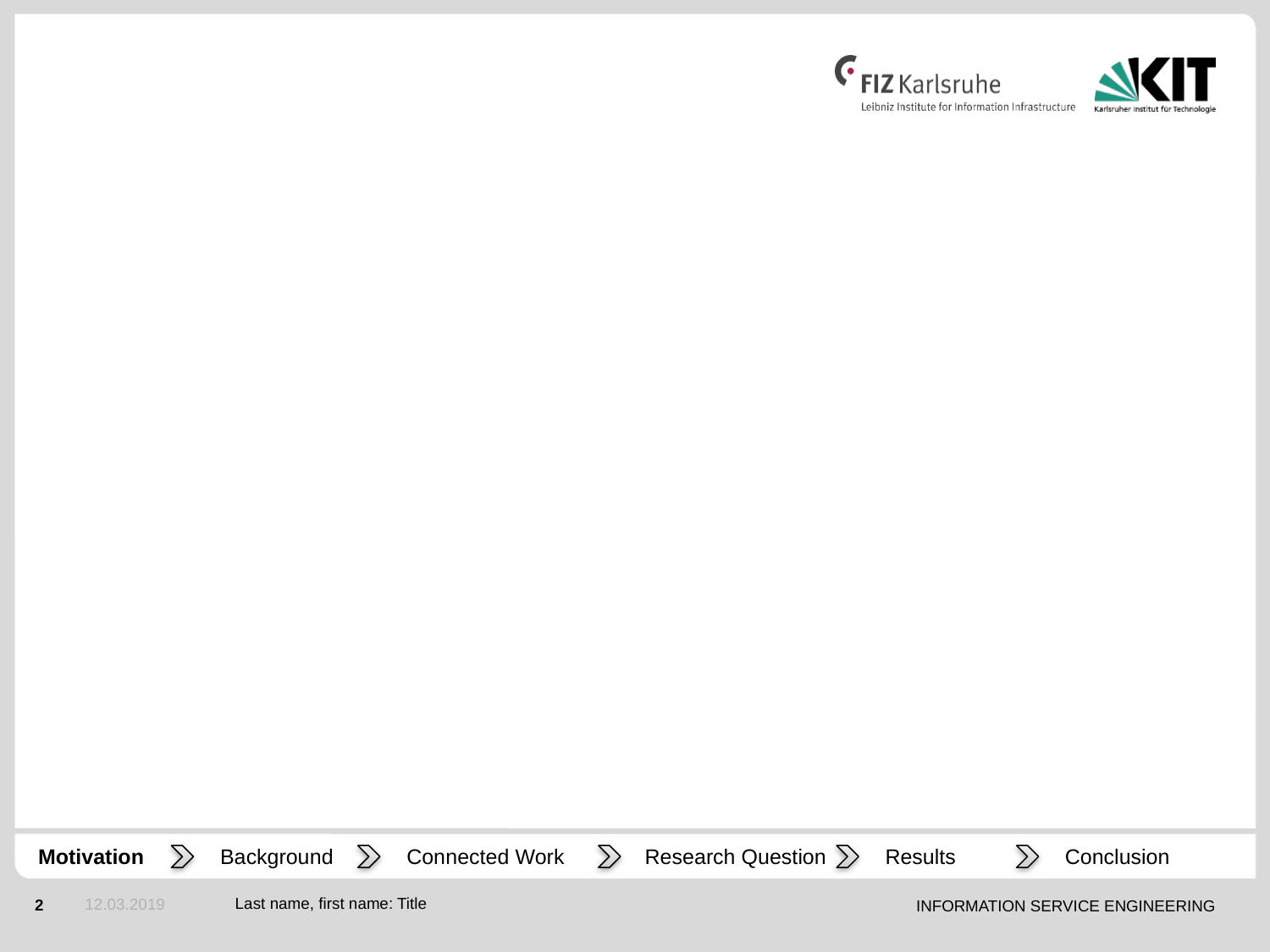

#

Motivation
Conclusion
Background
Connected Work
Research Question
Results

12.03.2019